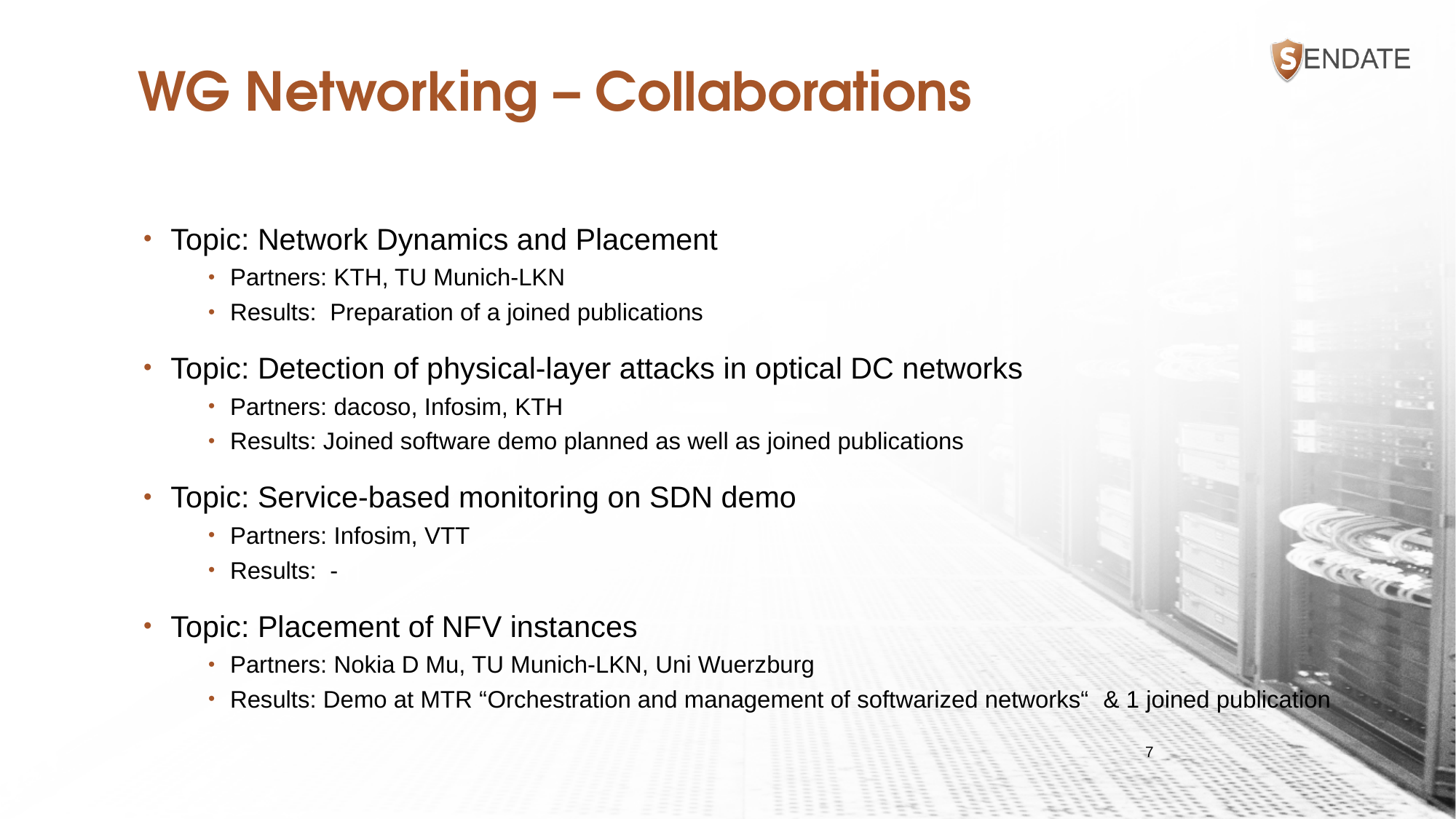

# WG Networking – Collaborations
Topic: Network Dynamics and Placement
Partners: KTH, TU Munich-LKN
Results:  Preparation of a joined publications
Topic: Detection of physical-layer attacks in optical DC networks
Partners: dacoso, Infosim, KTH
Results: Joined software demo planned as well as joined publications
Topic: Service-based monitoring on SDN demo
Partners: Infosim, VTT
Results:  -
Topic: Placement of NFV instances
Partners: Nokia D Mu, TU Munich-LKN, Uni Wuerzburg
Results: Demo at MTR “Orchestration and management of softwarized networks“  & 1 joined publication

7